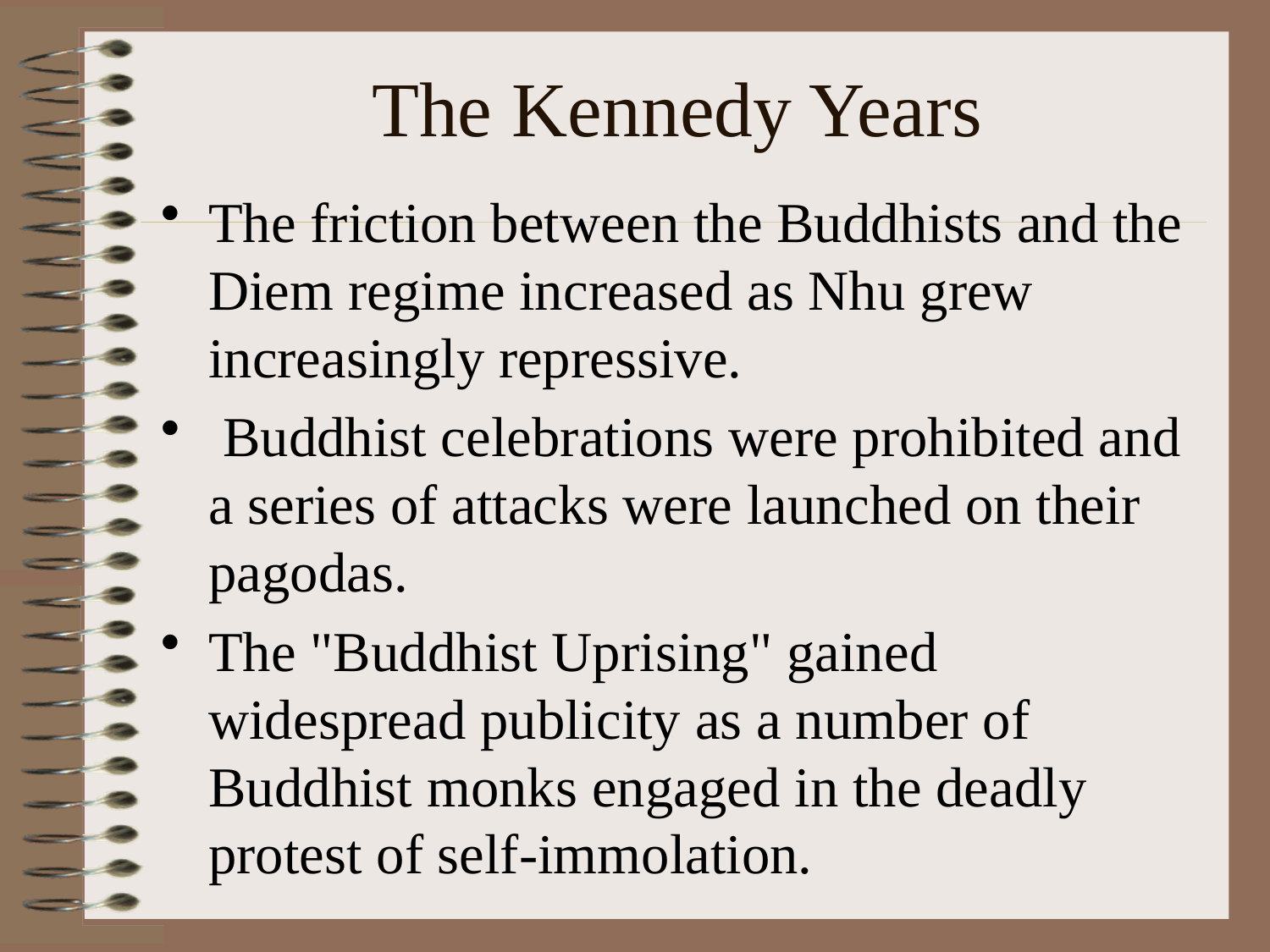

# The Kennedy Years
The friction between the Buddhists and the Diem regime increased as Nhu grew increasingly repressive.
 Buddhist celebrations were prohibited and a series of attacks were launched on their pagodas.
The "Buddhist Uprising" gained widespread publicity as a number of Buddhist monks engaged in the deadly protest of self-immolation.